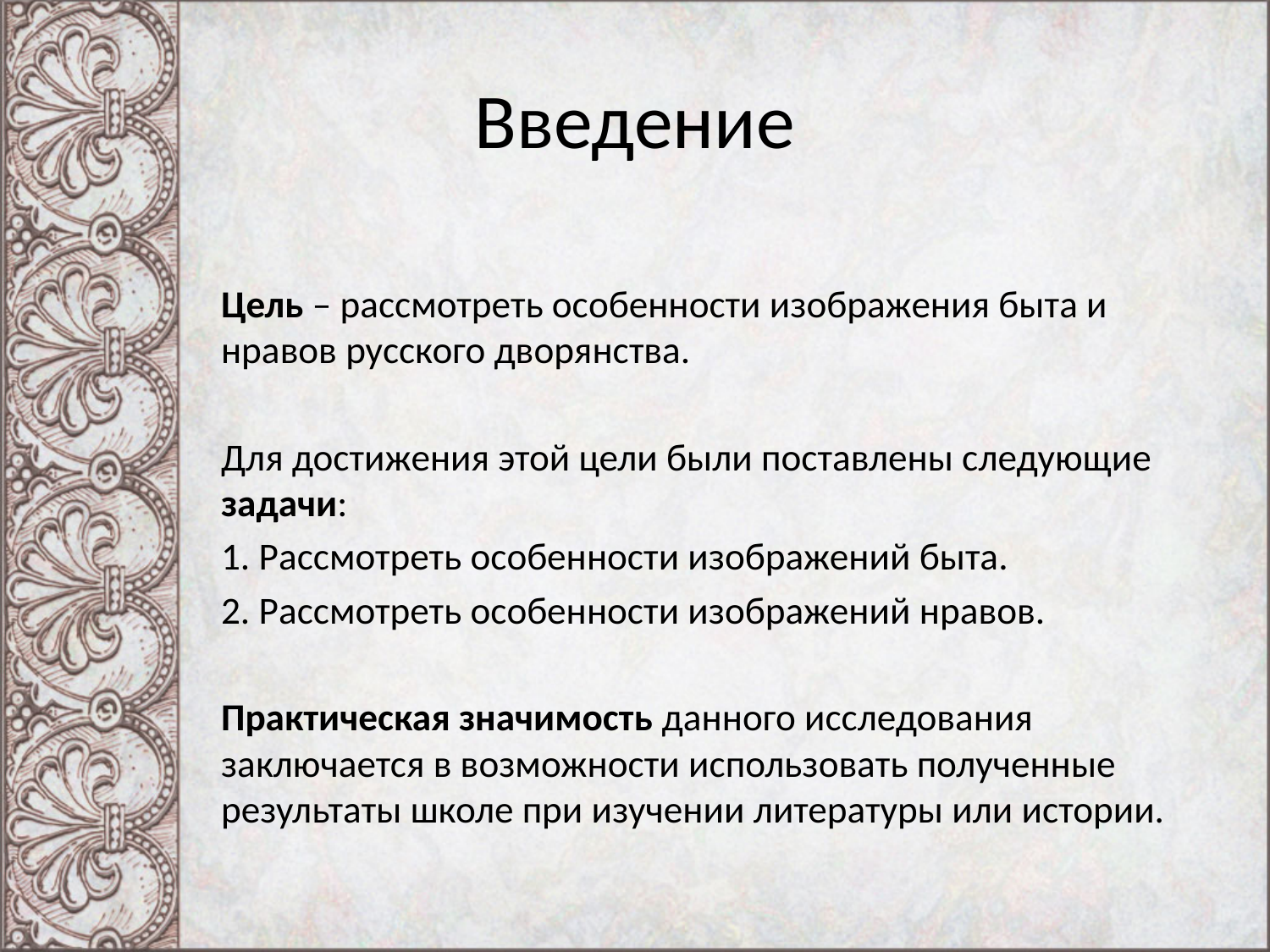

# Введение

Цель – рассмотреть особенности изображения быта и нравов русского дворянства.

Для достижения этой цели были поставлены следующие задачи:
1. Рассмотреть особенности изображений быта.
2. Рассмотреть особенности изображений нравов.

Практическая значимость данного исследования заключается в возможности использовать полученные результаты школе при изучении литературы или истории.